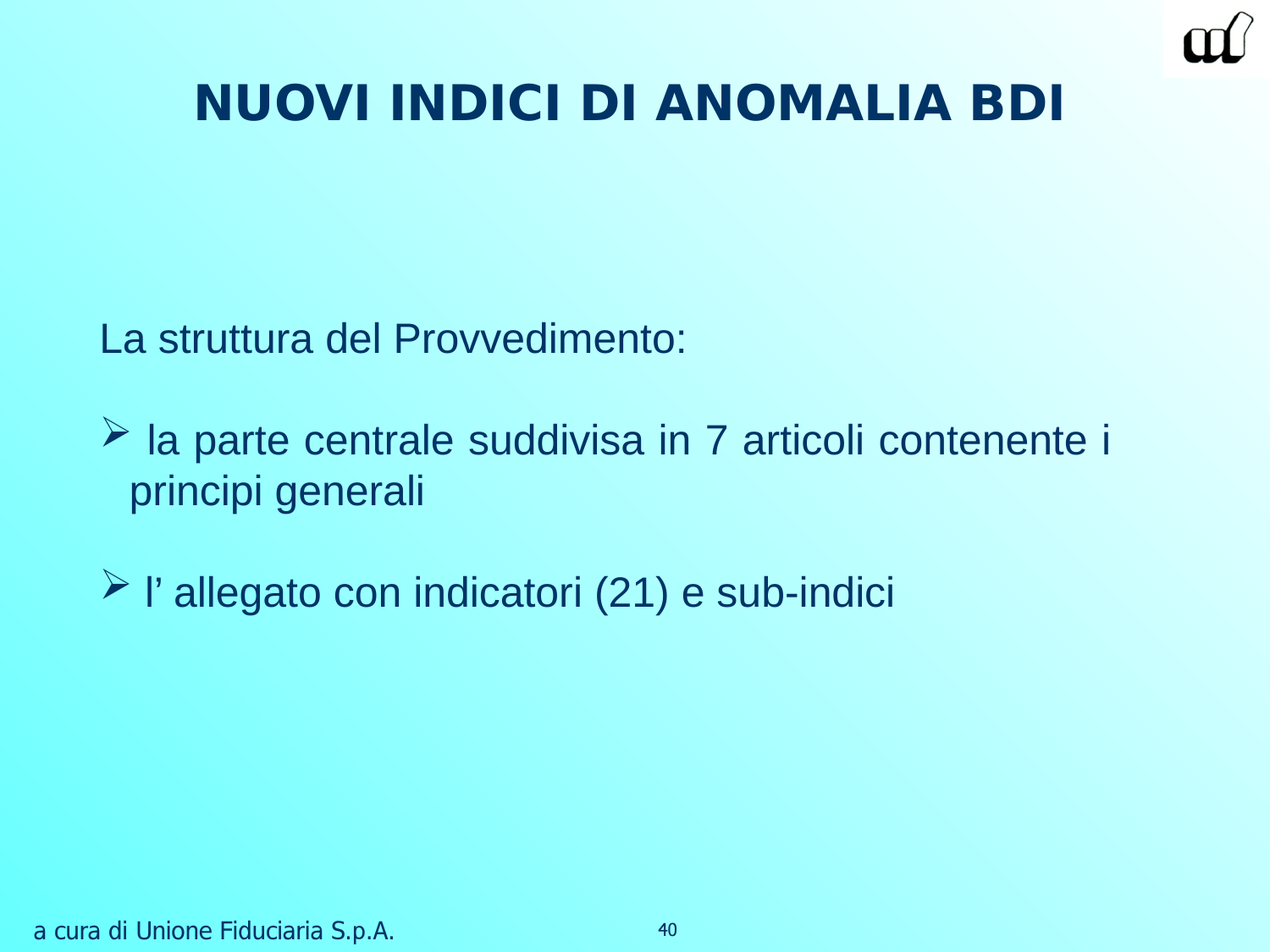

NUOVI INDICI DI ANOMALIA BDI

La struttura del Provvedimento:

 la parte centrale suddivisa in 7 articoli contenente i principi generali

 l’ allegato con indicatori (21) e sub-indici